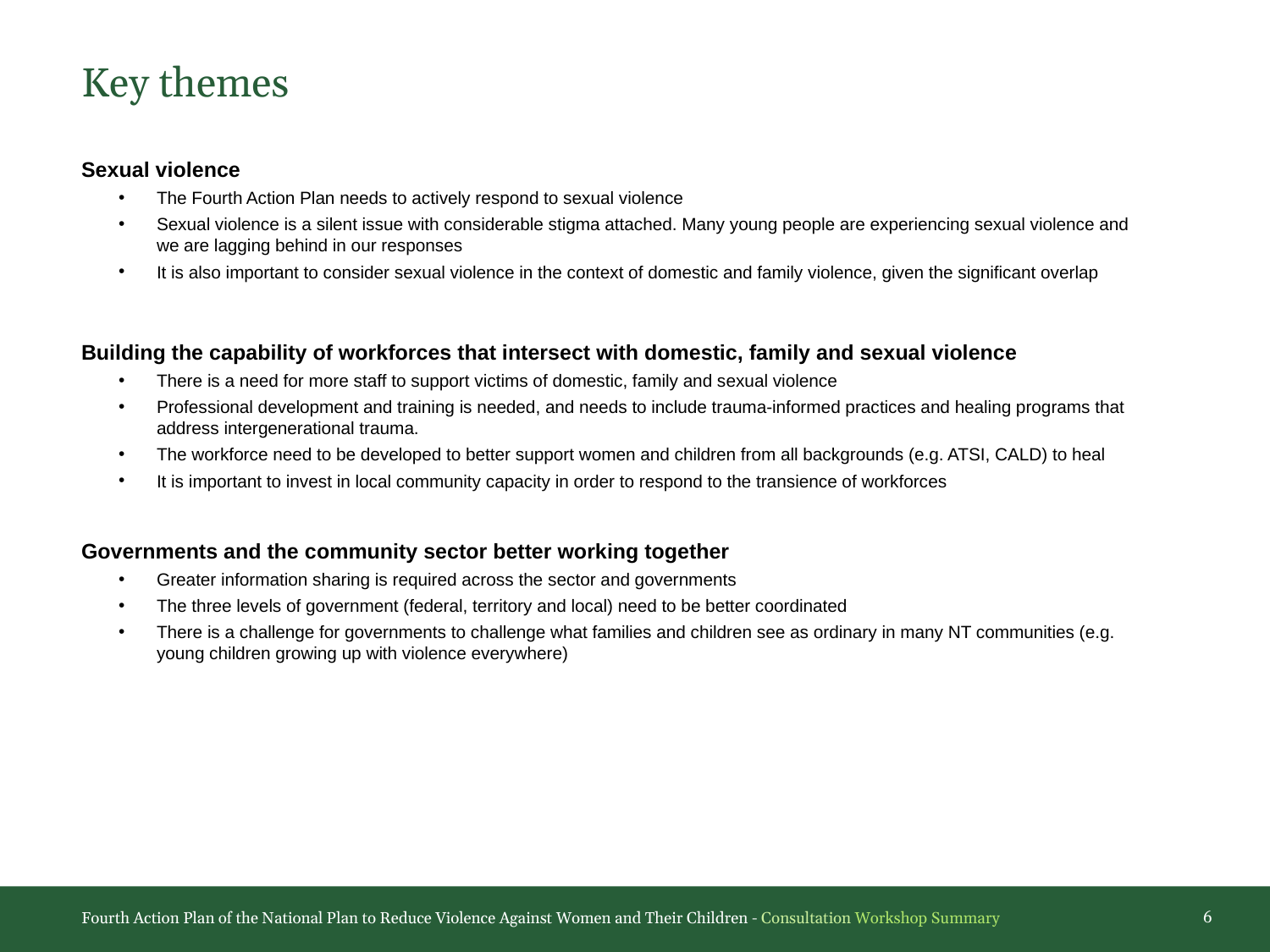

# Key themes
Sexual violence
The Fourth Action Plan needs to actively respond to sexual violence
Sexual violence is a silent issue with considerable stigma attached. Many young people are experiencing sexual violence and we are lagging behind in our responses
It is also important to consider sexual violence in the context of domestic and family violence, given the significant overlap

Building the capability of workforces that intersect with domestic, family and sexual violence
There is a need for more staff to support victims of domestic, family and sexual violence
Professional development and training is needed, and needs to include trauma-informed practices and healing programs that address intergenerational trauma.
The workforce need to be developed to better support women and children from all backgrounds (e.g. ATSI, CALD) to heal
It is important to invest in local community capacity in order to respond to the transience of workforces

Governments and the community sector better working together
Greater information sharing is required across the sector and governments
The three levels of government (federal, territory and local) need to be better coordinated
There is a challenge for governments to challenge what families and children see as ordinary in many NT communities (e.g. young children growing up with violence everywhere)
Fourth Action Plan of the National Plan to Reduce Violence Against Women and Their Children - Consultation Workshop Summary
6